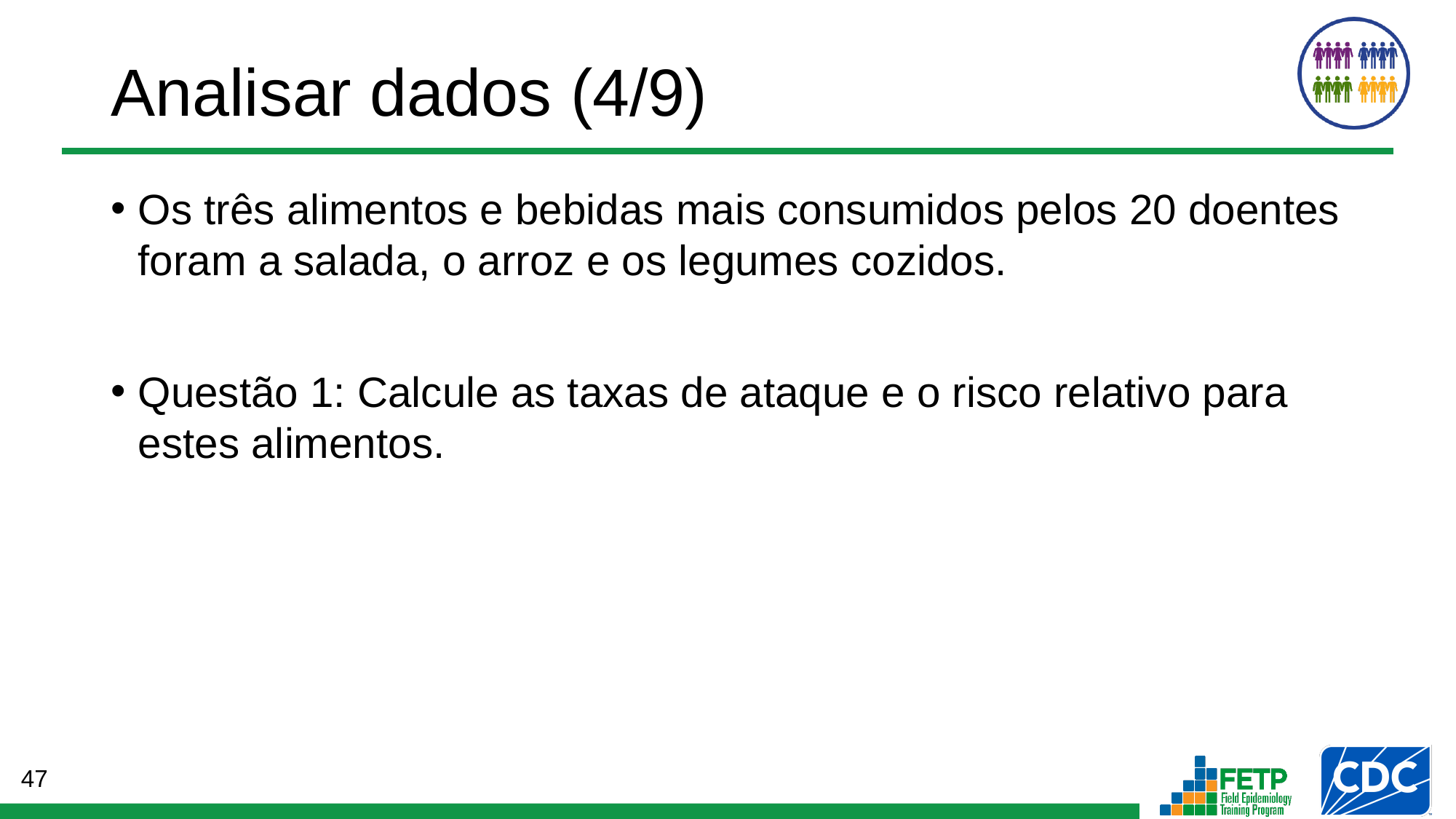

# Analisar dados (4/9)
Os três alimentos e bebidas mais consumidos pelos 20 doentes foram a salada, o arroz e os legumes cozidos.

Questão 1: Calcule as taxas de ataque e o risco relativo para estes alimentos.